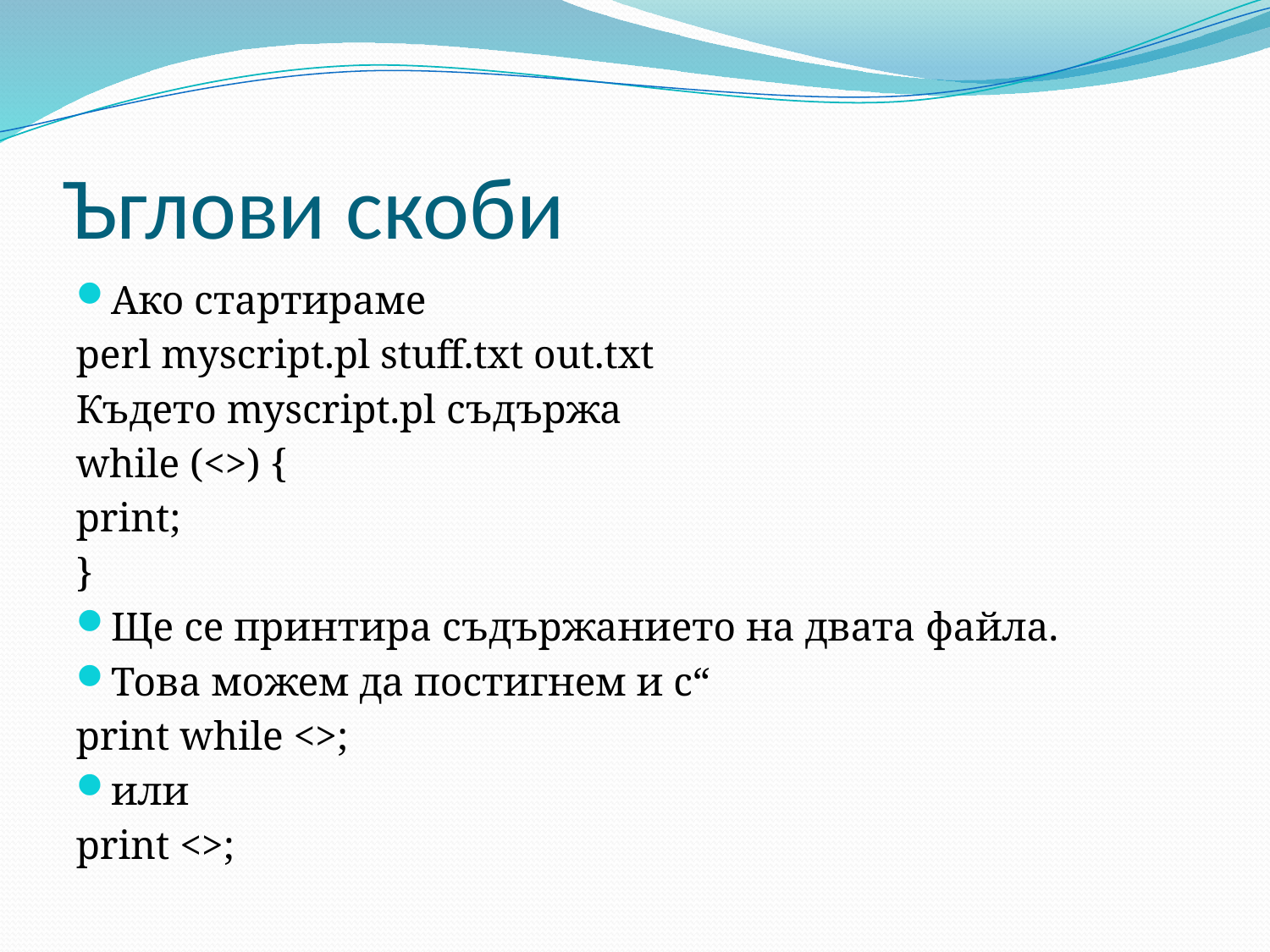

# Ъглови скоби
Ако стартираме
perl myscript.pl stuff.txt out.txt
Където myscript.pl съдържа
while (<>) {
print;
}
Ще се принтира съдържанието на двата файла.
Това можем да постигнем и с“
print while <>;
или
print <>;